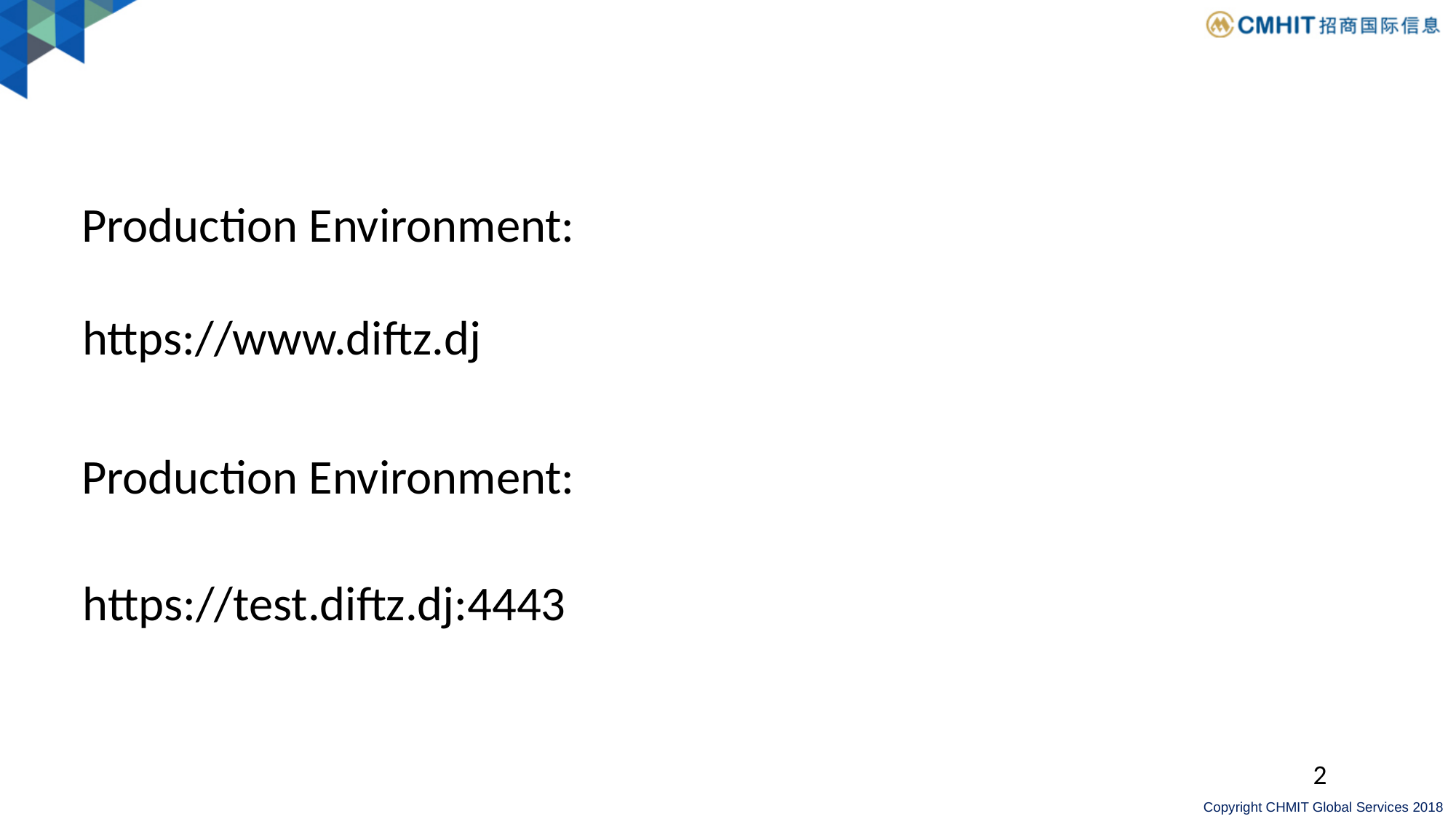

Production Environment:
https://www.diftz.dj
Production Environment:
https://test.diftz.dj:4443
2